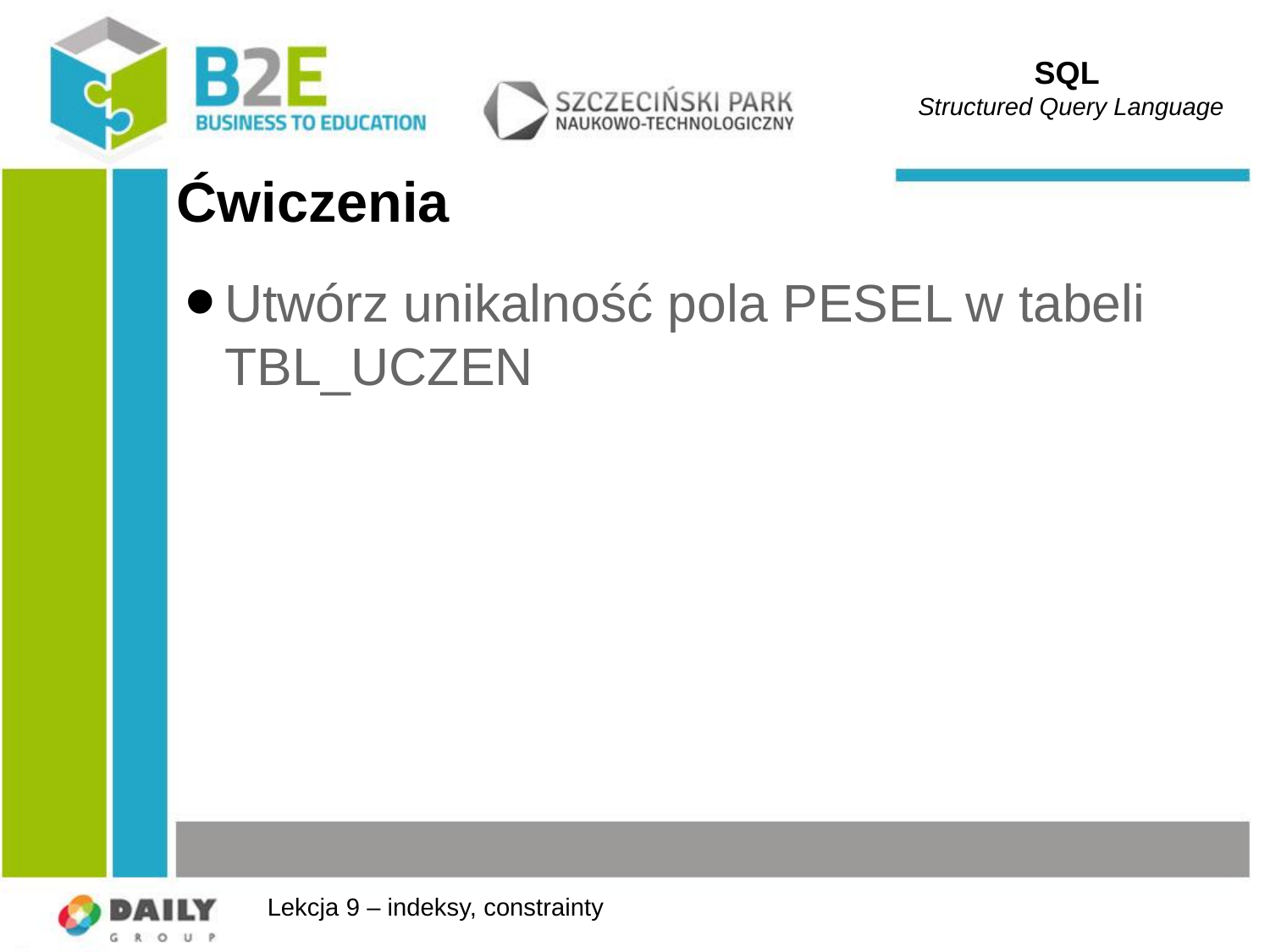

SQL
Structured Query Language
# Ćwiczenia
Utwórz unikalność pola PESEL w tabeli TBL_UCZEN
Lekcja 9 – indeksy, constrainty